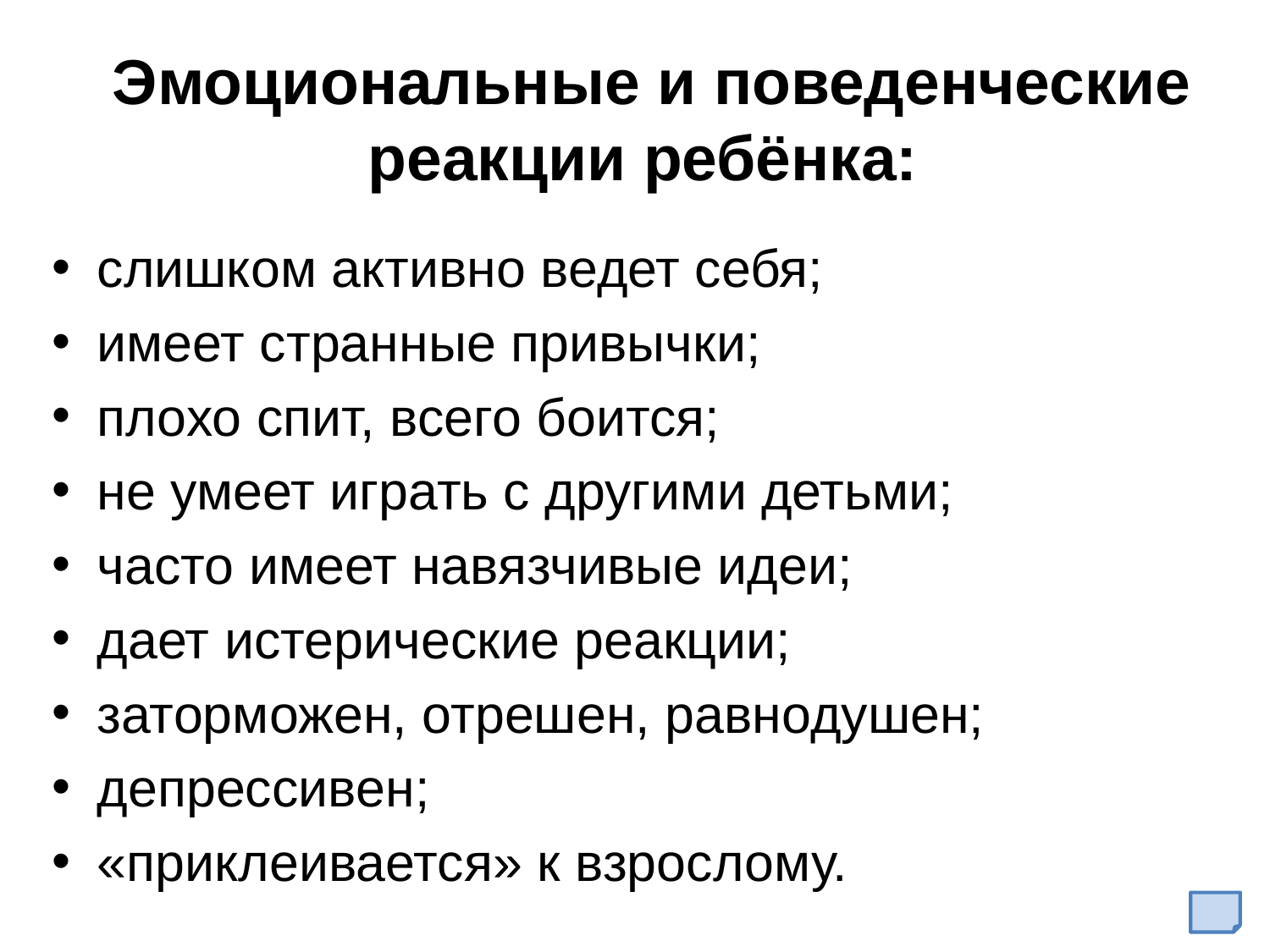

# Эмоциональные и поведенческие реакции ребёнка:
слишком активно ведет себя;
имеет странные привычки;
плохо спит, всего боится;
не умеет играть с другими детьми;
часто имеет навязчивые идеи;
дает истерические реакции;
заторможен, отрешен, равнодушен;
депрессивен;
«приклеивается» к взрослому.